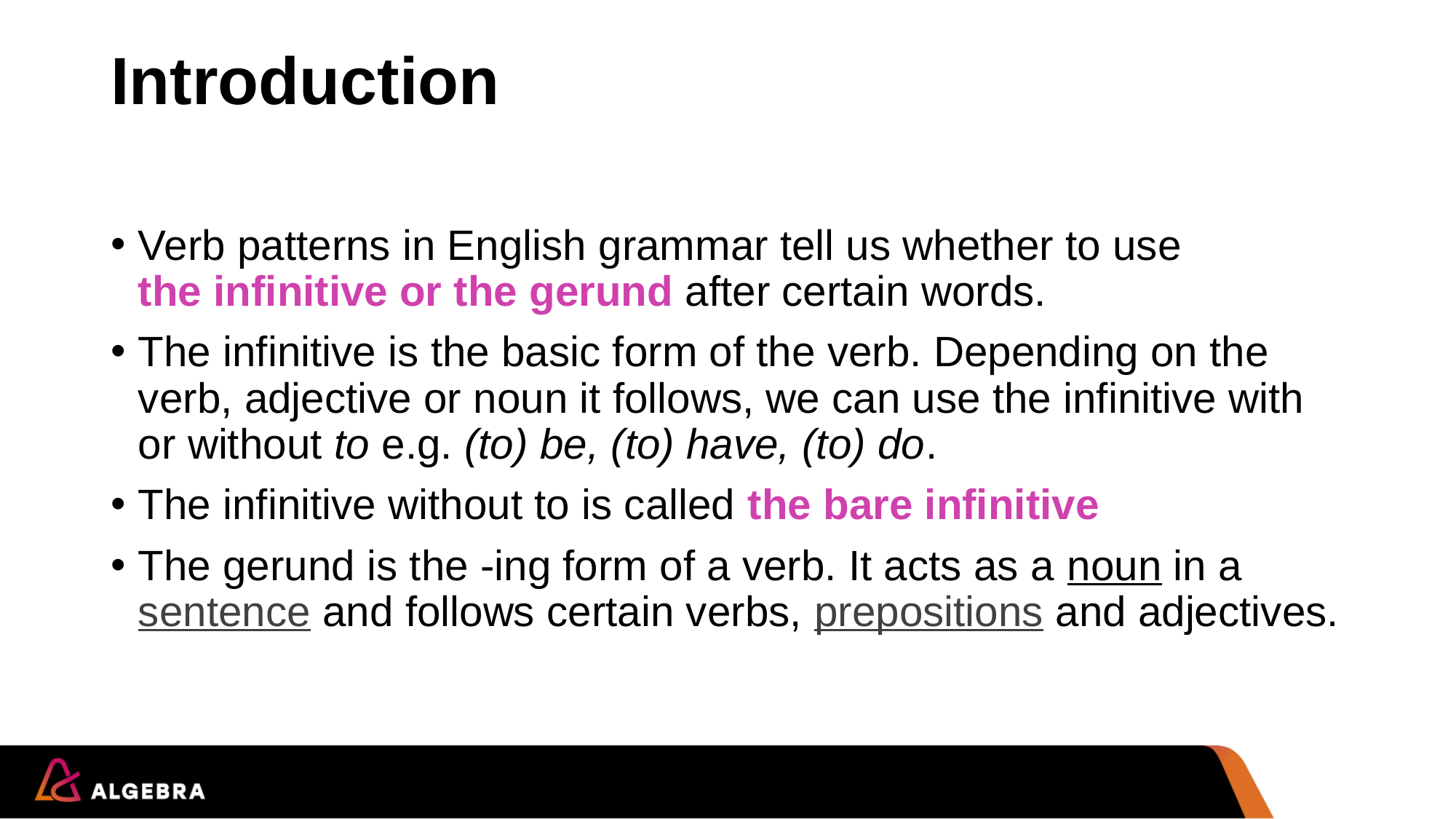

# Introduction
Verb patterns in English grammar tell us whether to use the infinitive or the gerund after certain words.
The infinitive is the basic form of the verb. Depending on the verb, adjective or noun it follows, we can use the infinitive with or without to e.g. (to) be, (to) have, (to) do.
The infinitive without to is called the bare infinitive
The gerund is the -ing form of a verb. It acts as a noun in a sentence and follows certain verbs, prepositions and adjectives.